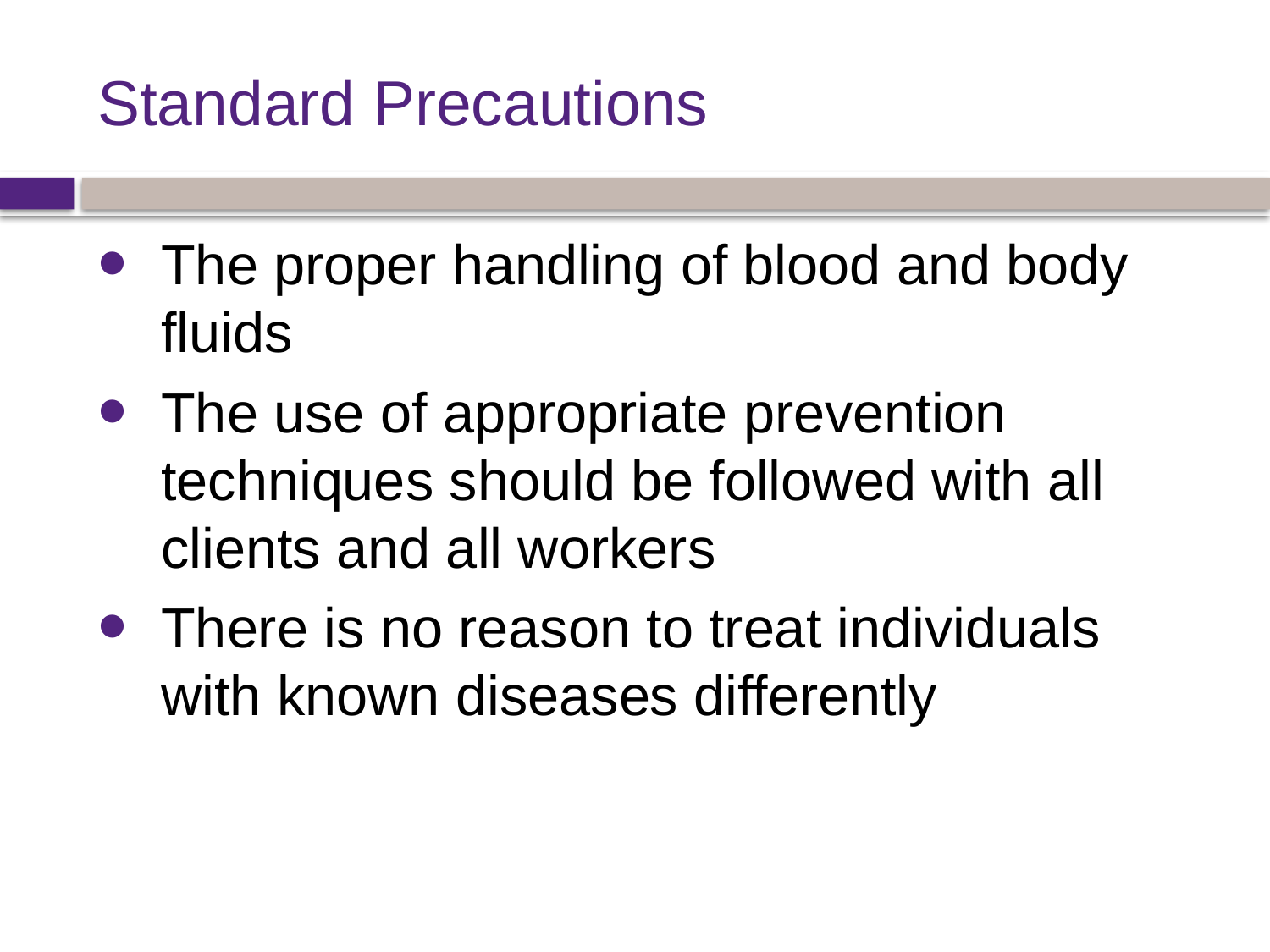

# Standard Precautions
The proper handling of blood and body fluids
The use of appropriate prevention techniques should be followed with all clients and all workers
There is no reason to treat individuals with known diseases differently